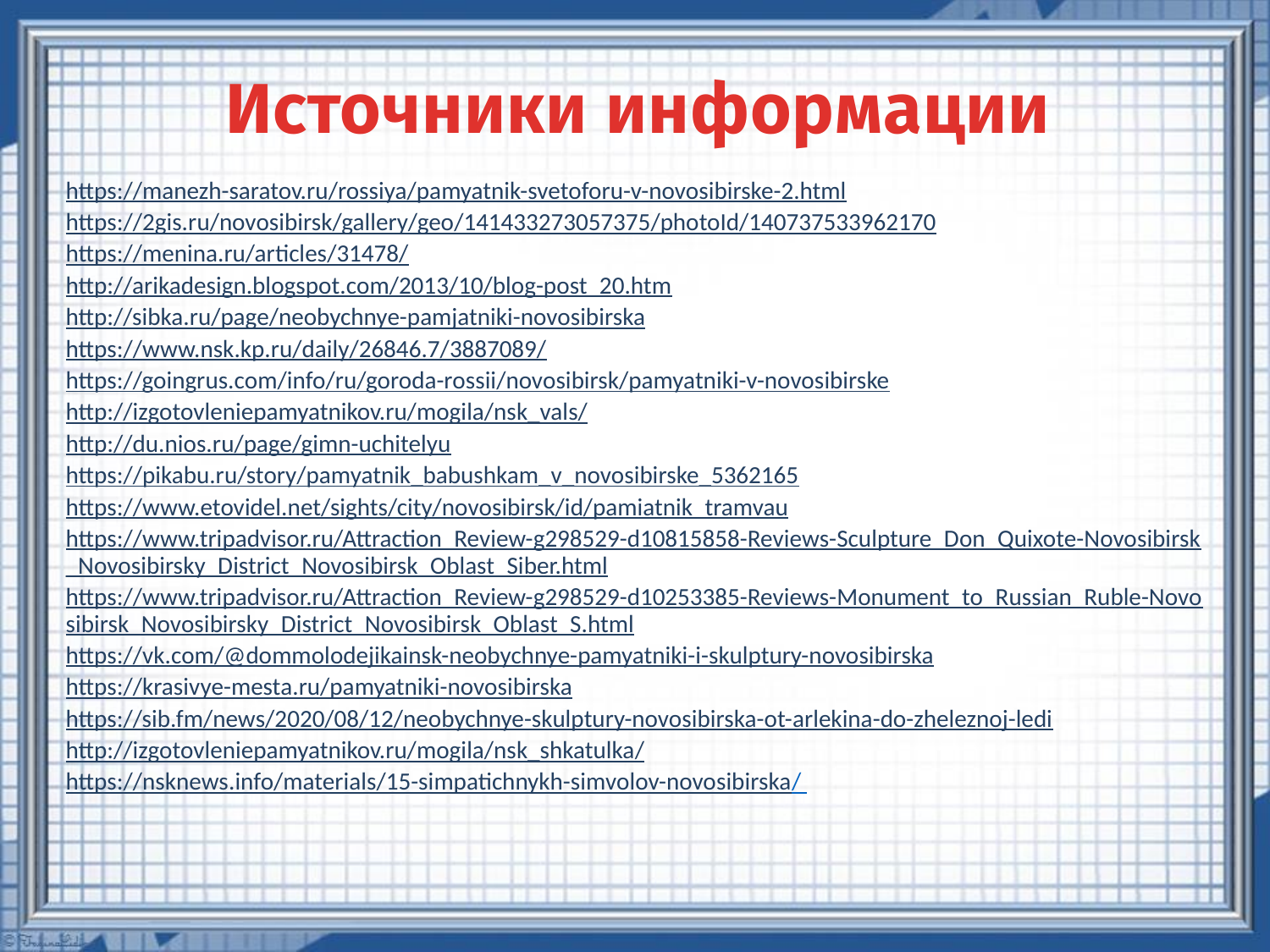

Источники информации
https://manezh-saratov.ru/rossiya/pamyatnik-svetoforu-v-novosibirske-2.html
https://2gis.ru/novosibirsk/gallery/geo/141433273057375/photoId/140737533962170
https://menina.ru/articles/31478/
http://arikadesign.blogspot.com/2013/10/blog-post_20.htm
http://sibka.ru/page/neobychnye-pamjatniki-novosibirska
https://www.nsk.kp.ru/daily/26846.7/3887089/
https://goingrus.com/info/ru/goroda-rossii/novosibirsk/pamyatniki-v-novosibirske
http://izgotovleniepamyatnikov.ru/mogila/nsk_vals/
http://du.nios.ru/page/gimn-uchitelyu
https://pikabu.ru/story/pamyatnik_babushkam_v_novosibirske_5362165
https://www.etovidel.net/sights/city/novosibirsk/id/pamiatnik_tramvau
https://www.tripadvisor.ru/Attraction_Review-g298529-d10815858-Reviews-Sculpture_Don_Quixote-Novosibirsk_Novosibirsky_District_Novosibirsk_Oblast_Siber.html
https://www.tripadvisor.ru/Attraction_Review-g298529-d10253385-Reviews-Monument_to_Russian_Ruble-Novosibirsk_Novosibirsky_District_Novosibirsk_Oblast_S.html
https://vk.com/@dommolodejikainsk-neobychnye-pamyatniki-i-skulptury-novosibirska
https://krasivye-mesta.ru/pamyatniki-novosibirska
https://sib.fm/news/2020/08/12/neobychnye-skulptury-novosibirska-ot-arlekina-do-zheleznoj-ledi
http://izgotovleniepamyatnikov.ru/mogila/nsk_shkatulka/
https://nsknews.info/materials/15-simpatichnykh-simvolov-novosibirska/